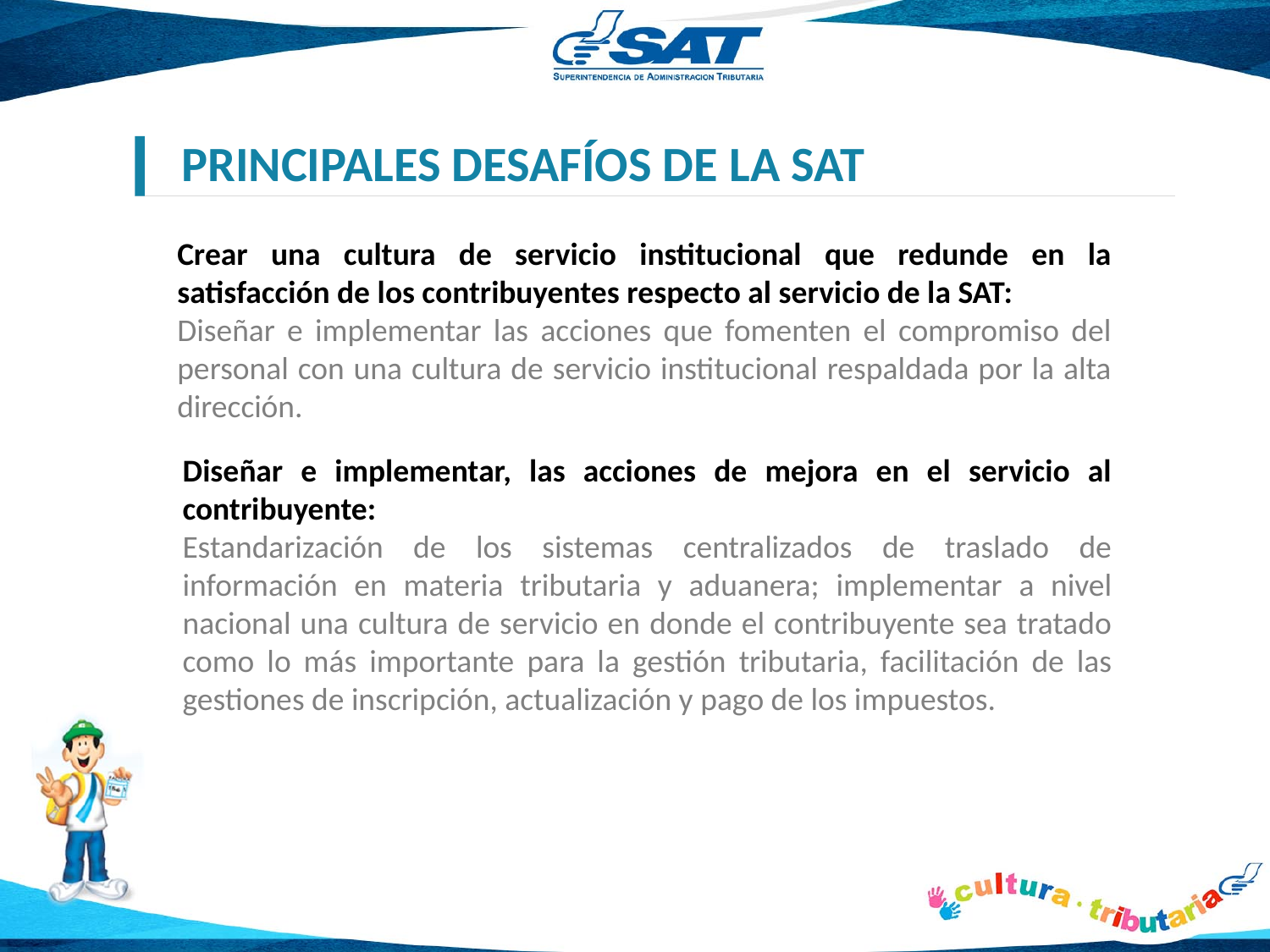

PRINCIPALES DESAFÍOS DE LA SAT

Crear una cultura de servicio institucional que redunde en la satisfacción de los contribuyentes respecto al servicio de la SAT:
Diseñar e implementar las acciones que fomenten el compromiso del personal con una cultura de servicio institucional respaldada por la alta dirección.
Diseñar e implementar, las acciones de mejora en el servicio al contribuyente:
Estandarización de los sistemas centralizados de traslado de información en materia tributaria y aduanera; implementar a nivel nacional una cultura de servicio en donde el contribuyente sea tratado como lo más importante para la gestión tributaria, facilitación de las gestiones de inscripción, actualización y pago de los impuestos.